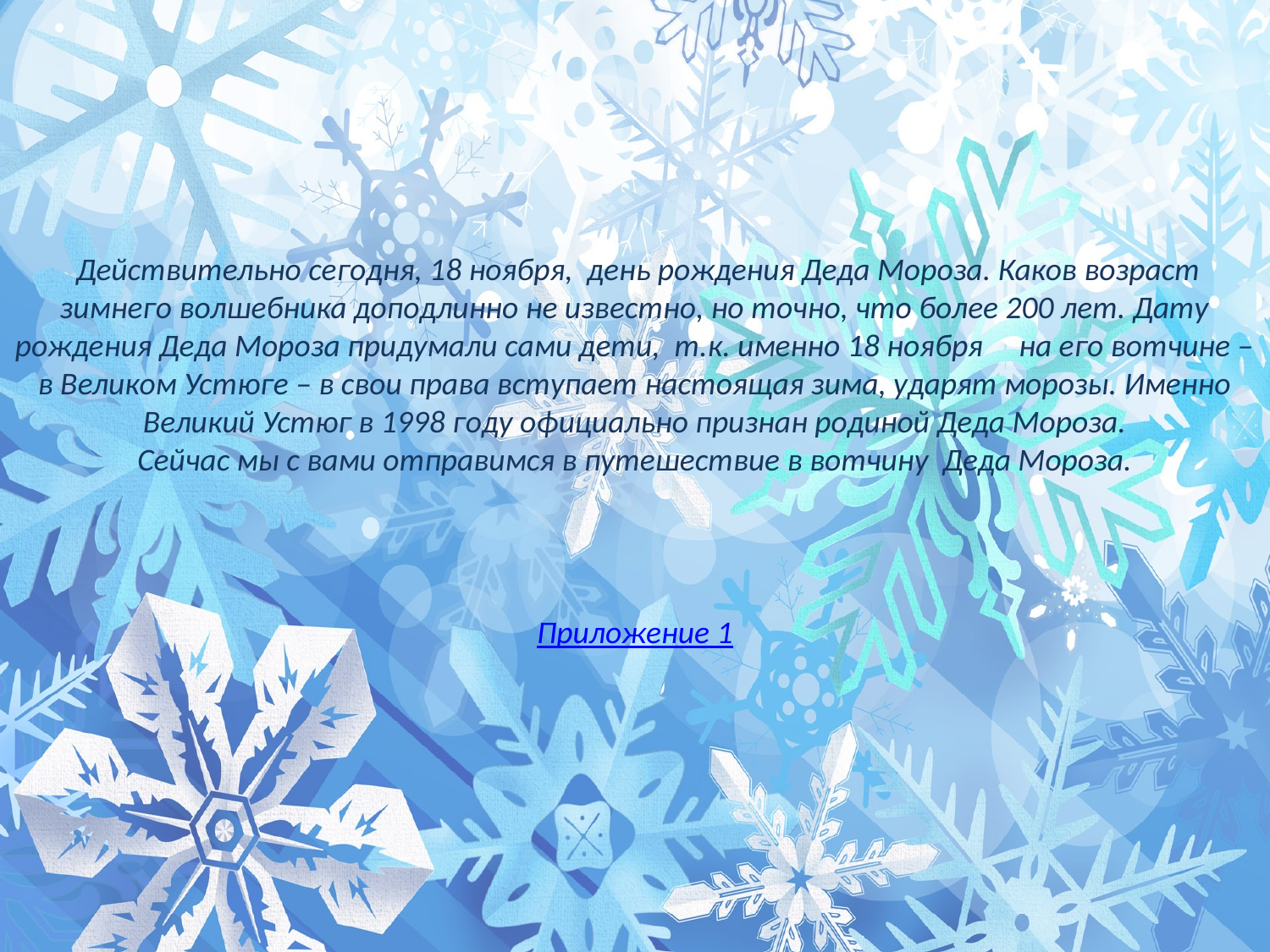

Действительно сегодня, 18 ноября,  день рождения Деда Мороза. Каков возраст зимнего волшебника доподлинно не известно, но точно, что более 200 лет. Дату рождения Деда Мороза придумали сами дети,  т.к. именно 18 ноября     на его вотчине – в Великом Устюге – в свои права вступает настоящая зима, ударят морозы. Именно Великий Устюг в 1998 году официально признан родиной Деда Мороза.
Сейчас мы с вами отправимся в путешествие в вотчину  Деда Мороза.
Приложение 1